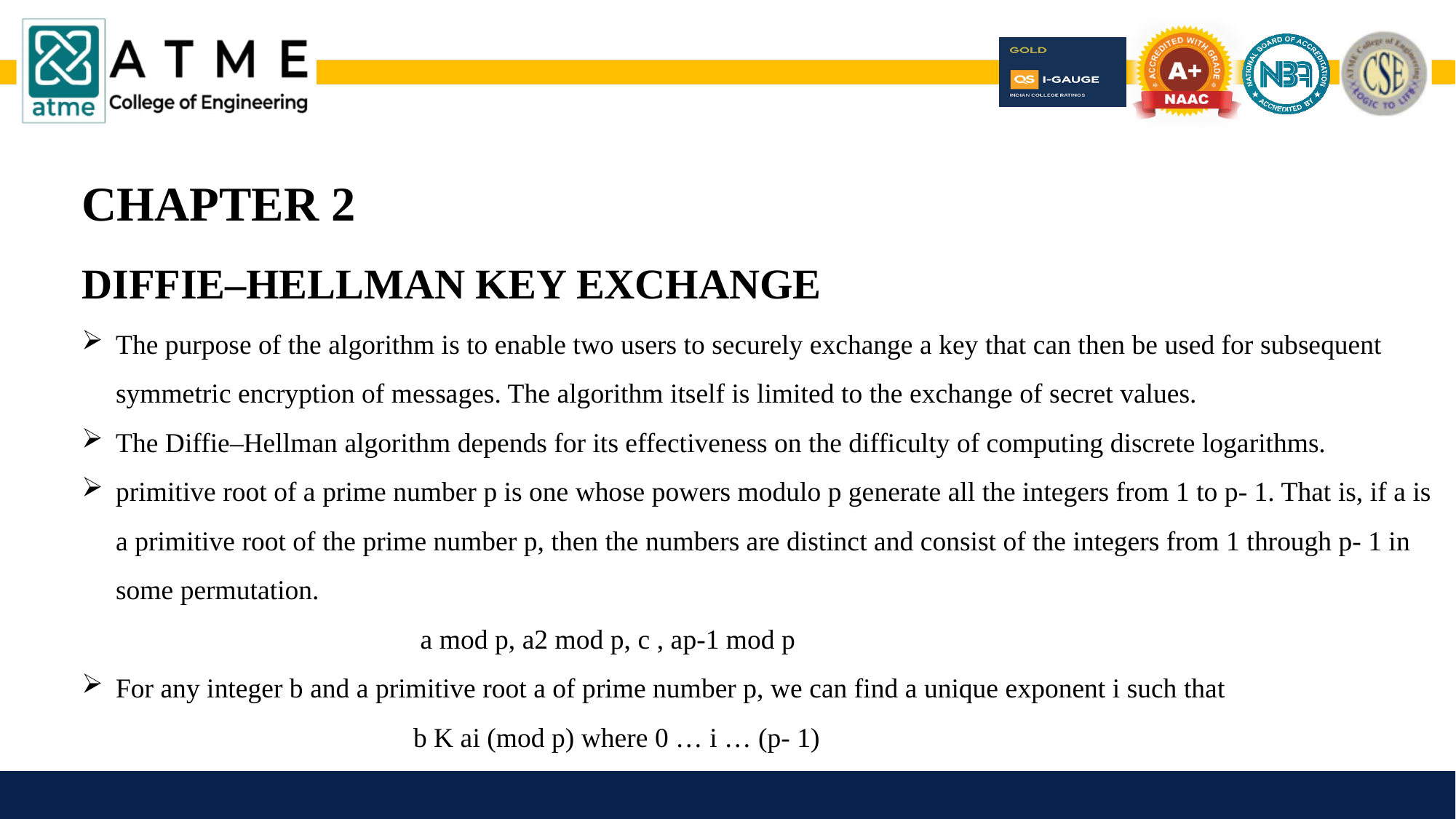

CHAPTER 2
DIFFIE–HELLMAN KEY EXCHANGE
The purpose of the algorithm is to enable two users to securely exchange a key that can then be used for subsequent symmetric encryption of messages. The algorithm itself is limited to the exchange of secret values.
The Diffie–Hellman algorithm depends for its effectiveness on the difficulty of computing discrete logarithms.
primitive root of a prime number p is one whose powers modulo p generate all the integers from 1 to p- 1. That is, if a is a primitive root of the prime number p, then the numbers are distinct and consist of the integers from 1 through p- 1 in some permutation.
                                                 a mod p, a2 mod p, c , ap-1 mod p
For any integer b and a primitive root a of prime number p, we can find a unique exponent i such that
                                                b K ai (mod p) where 0 … i … (p- 1)